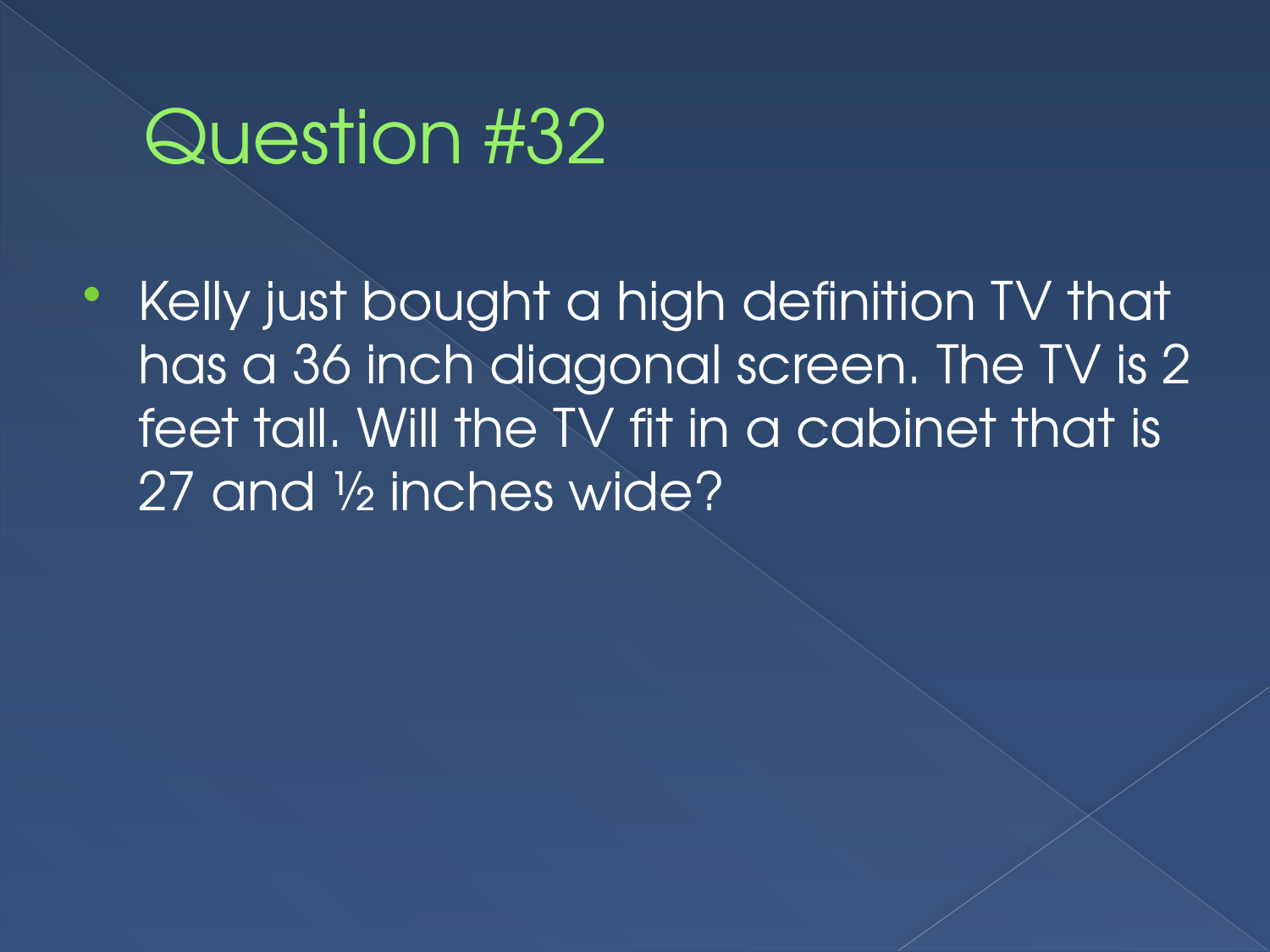

# Question #32
Kelly just bought a high definition TV that has a 36 inch diagonal screen. The TV is 2 feet tall. Will the TV fit in a cabinet that is 27 and ½ inches wide?